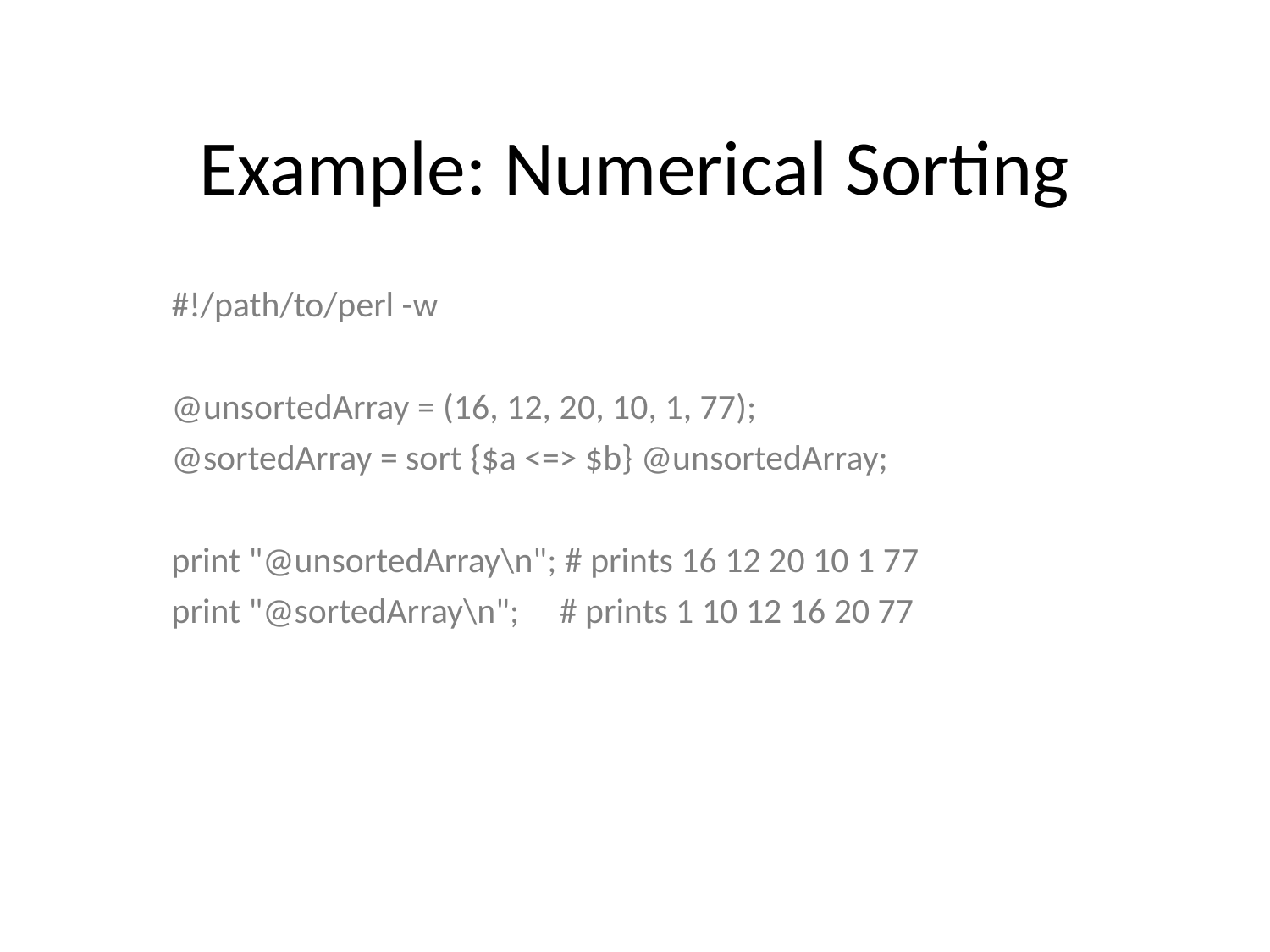

# Example: Numerical Sorting
#!/path/to/perl -w

@unsortedArray = (16, 12, 20, 10, 1, 77);
@sortedArray = sort {$a <=> $b} @unsortedArray;

print "@unsortedArray\n"; # prints 16 12 20 10 1 77
print "@sortedArray\n";     # prints 1 10 12 16 20 77